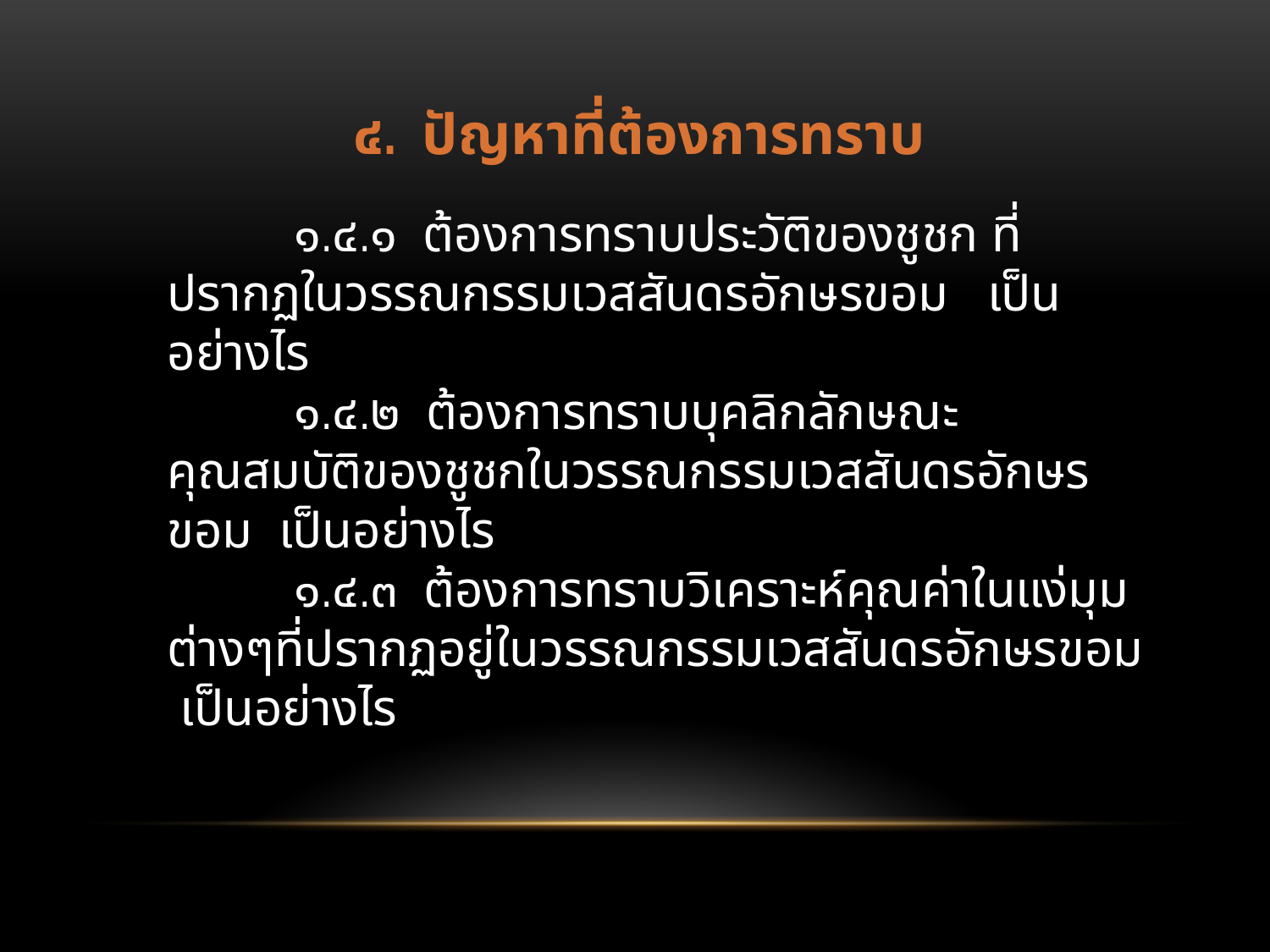

๔.  ปัญหาที่ต้องการทราบ
	๑.๔.๑  ต้องการทราบประวัติของชูชก ที่ปรากฏในวรรณกรรมเวสสันดรอักษรขอม   เป็นอย่างไร
	๑.๔.๒  ต้องการทราบบุคลิกลักษณะคุณสมบัติของชูชกในวรรณกรรมเวสสันดรอักษรขอม  เป็นอย่างไร
	๑.๔.๓  ต้องการทราบวิเคราะห์คุณค่าในแง่มุมต่างๆที่ปรากฏอยู่ในวรรณกรรมเวสสันดรอักษรขอม  เป็นอย่างไร